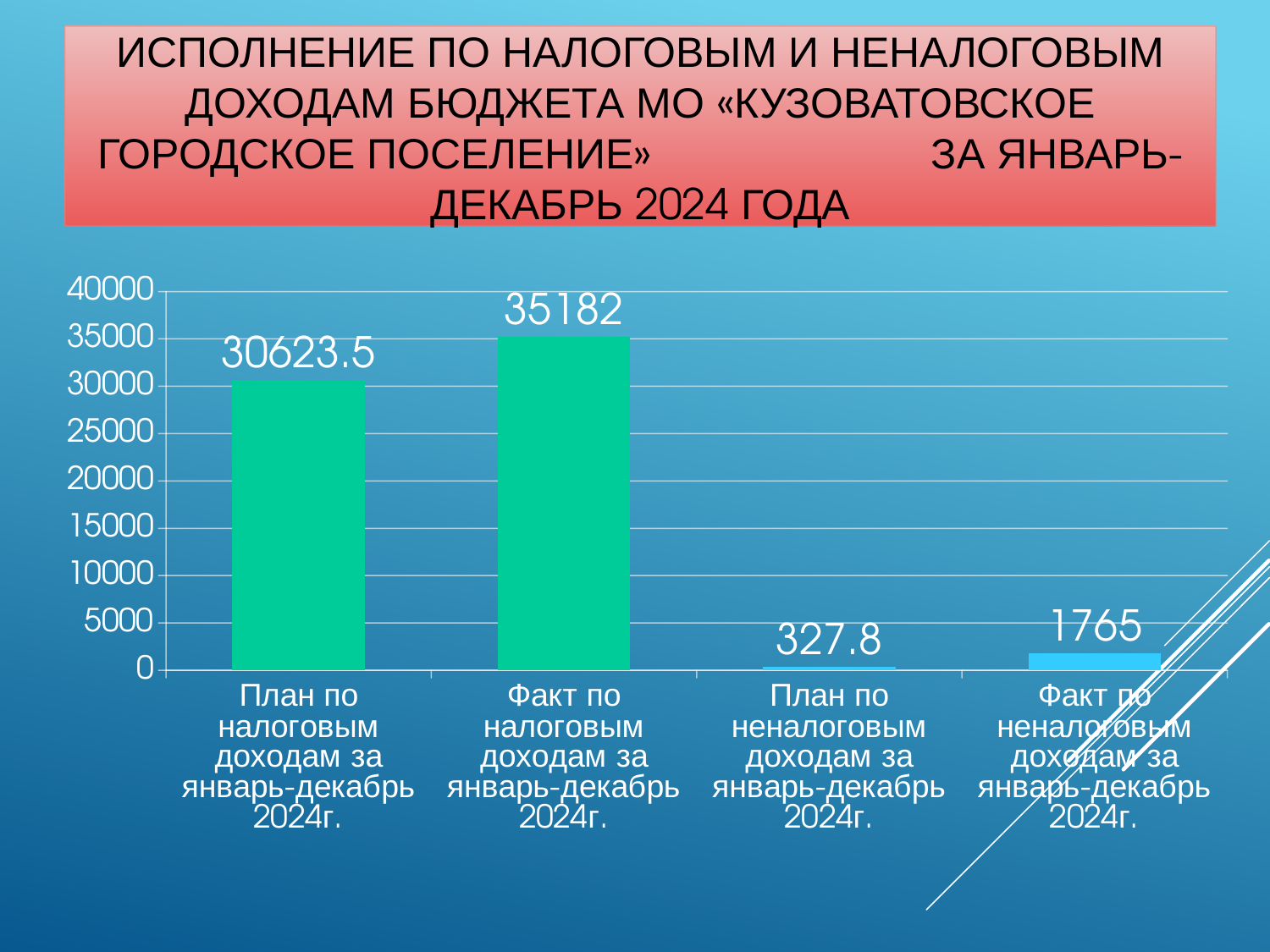

# Исполнение по налоговым и неналоговым доходам бюджета МО «Кузоватовское городское поселение»                        за январь-декабрь 2024 года

### Chart

| Category | Столбец1 |
|---|---|
| План по налоговым доходам за январь-декабрь 2024г. | 30623.5 |
| Факт по налоговым доходам за январь-декабрь 2024г. | 35182.0 |
| План по неналоговым доходам за январь-декабрь 2024г. | 327.8 |
| Факт по неналоговым доходам за январь-декабрь 2024г. | 1765.0 |